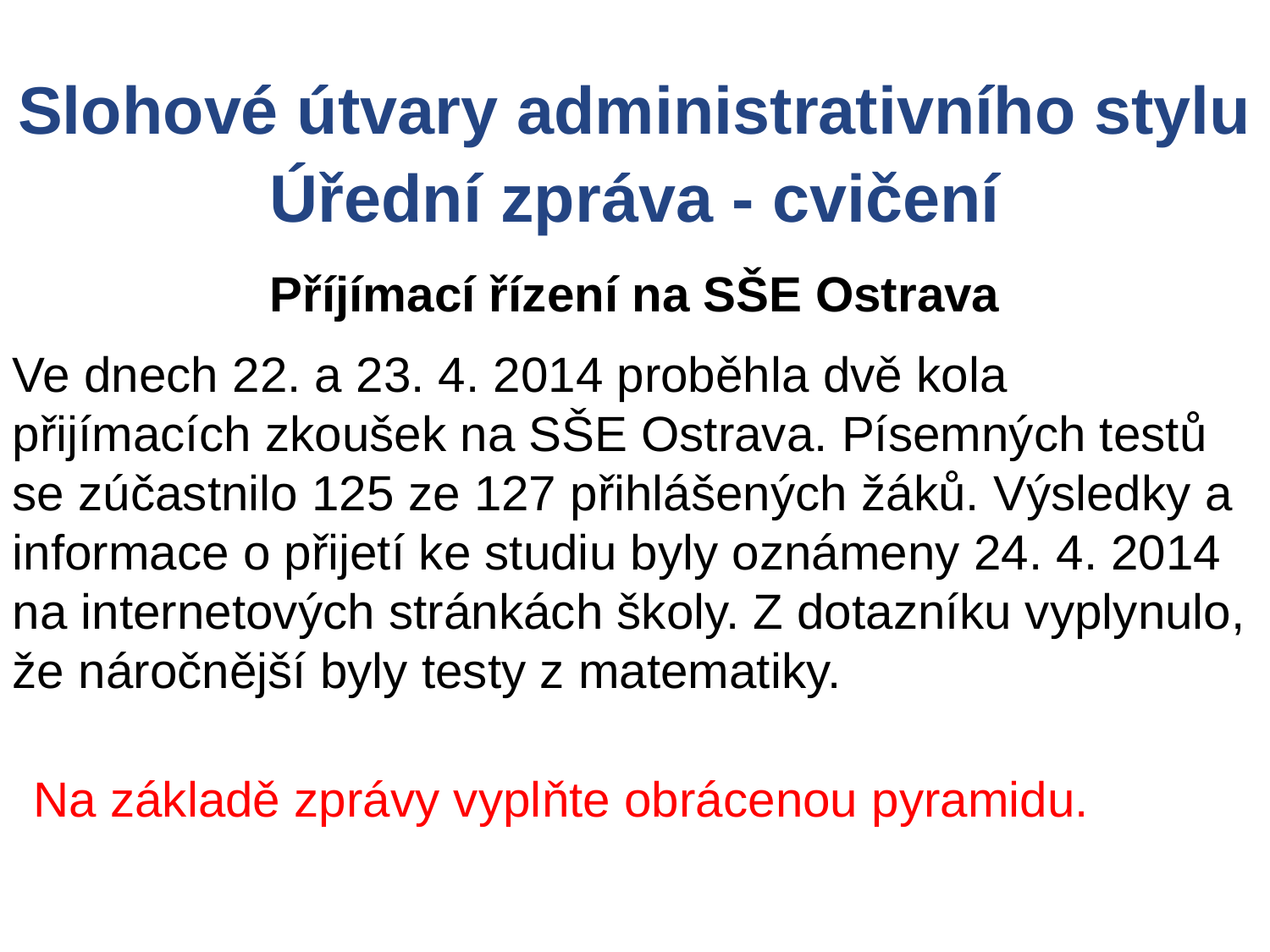

Slohové útvary administrativního stylu
Úřední zpráva - cvičení
Příjímací řízení na SŠE Ostrava
Ve dnech 22. a 23. 4. 2014 proběhla dvě kola přijímacích zkoušek na SŠE Ostrava. Písemných testů se zúčastnilo 125 ze 127 přihlášených žáků. Výsledky a informace o přijetí ke studiu byly oznámeny 24. 4. 2014 na internetových stránkách školy. Z dotazníku vyplynulo, že náročnější byly testy z matematiky.
Na základě zprávy vyplňte obrácenou pyramidu.